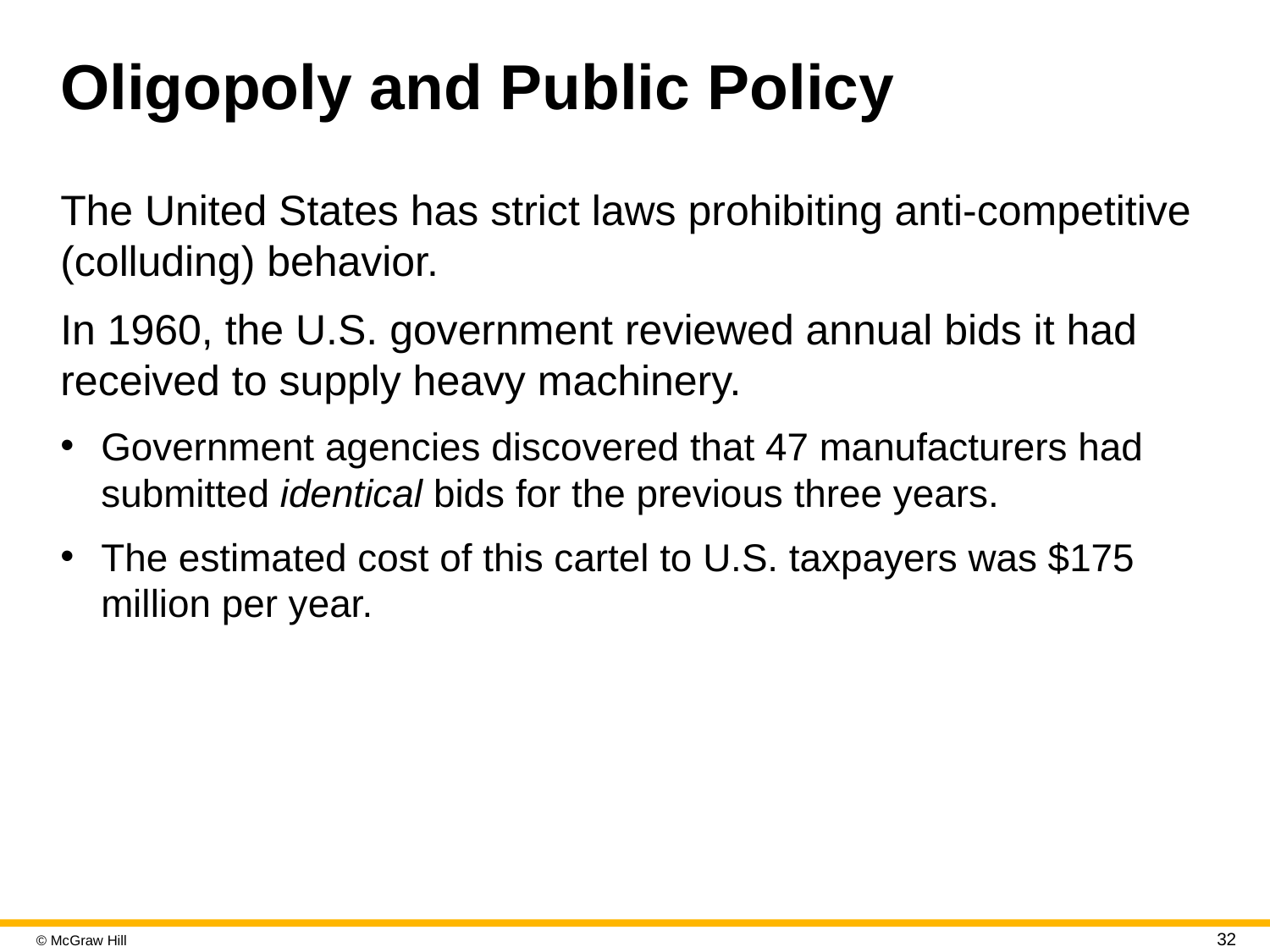

# Oligopoly and Public Policy
The United States has strict laws prohibiting anti-competitive (colluding) behavior.
In 1960, the U.S. government reviewed annual bids it had received to supply heavy machinery.
Government agencies discovered that 47 manufacturers had submitted identical bids for the previous three years.
The estimated cost of this cartel to U.S. taxpayers was $175 million per year.